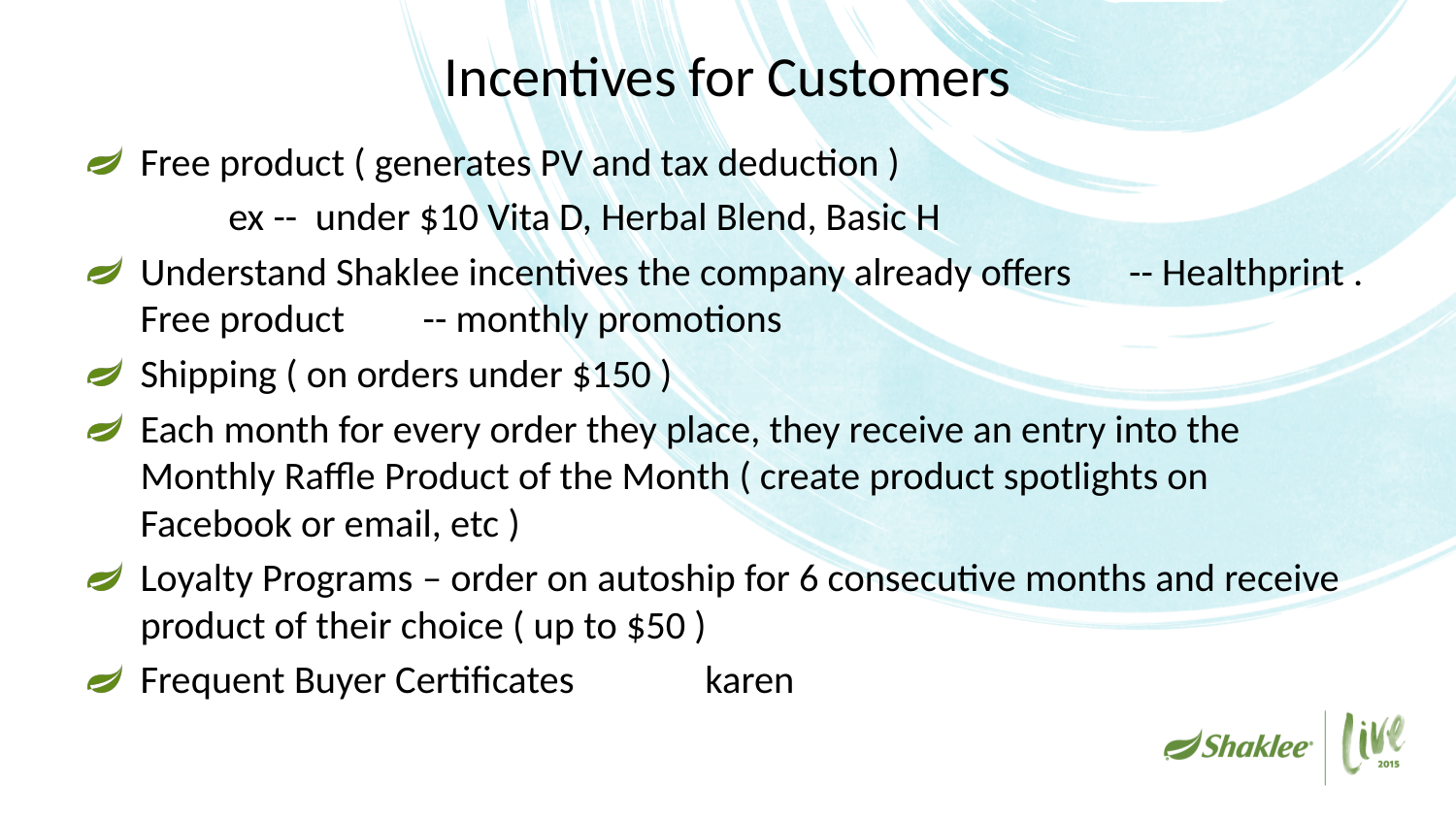

# Incentives for Customers
Free product ( generates PV and tax deduction )
		ex --  under $10 Vita D, Herbal Blend, Basic H
Understand Shaklee incentives the company already offers				-- Healthprint . Free product											-- monthly promotions
Shipping ( on orders under $150 )
Each month for every order they place, they receive an entry into the Monthly Raffle Product of the Month ( create product spotlights on Facebook or email, etc )
Loyalty Programs – order on autoship for 6 consecutive months and receive product of their choice ( up to $50 )
Frequent Buyer Certificates 						karen